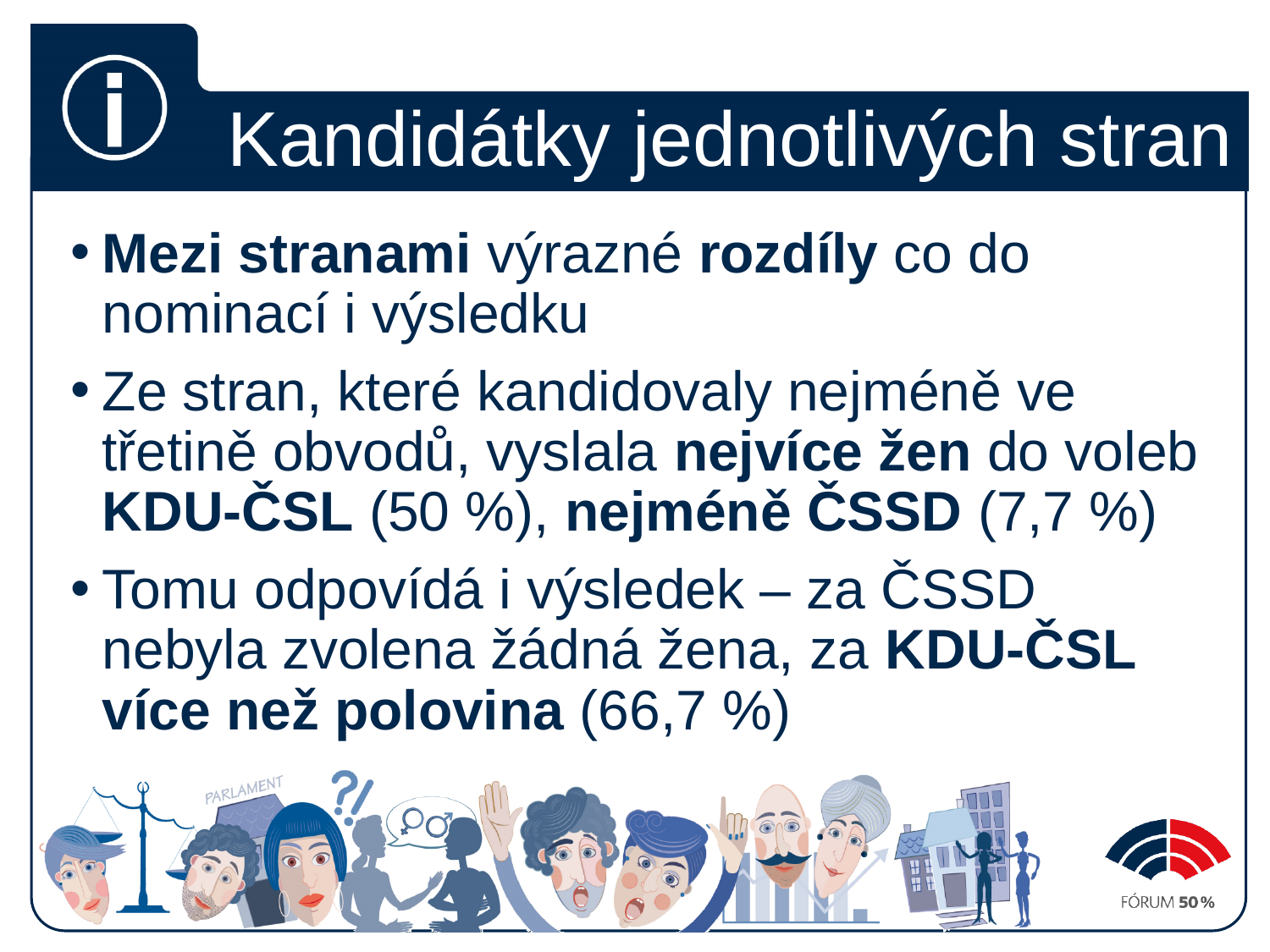

# Kandidátky jednotlivých stran
Mezi stranami výrazné rozdíly co do nominací i výsledku
Ze stran, které kandidovaly nejméně ve třetině obvodů, vyslala nejvíce žen do voleb KDU-ČSL (50 %), nejméně ČSSD (7,7 %)
Tomu odpovídá i výsledek – za ČSSD nebyla zvolena žádná žena, za KDU-ČSL více než polovina (66,7 %)